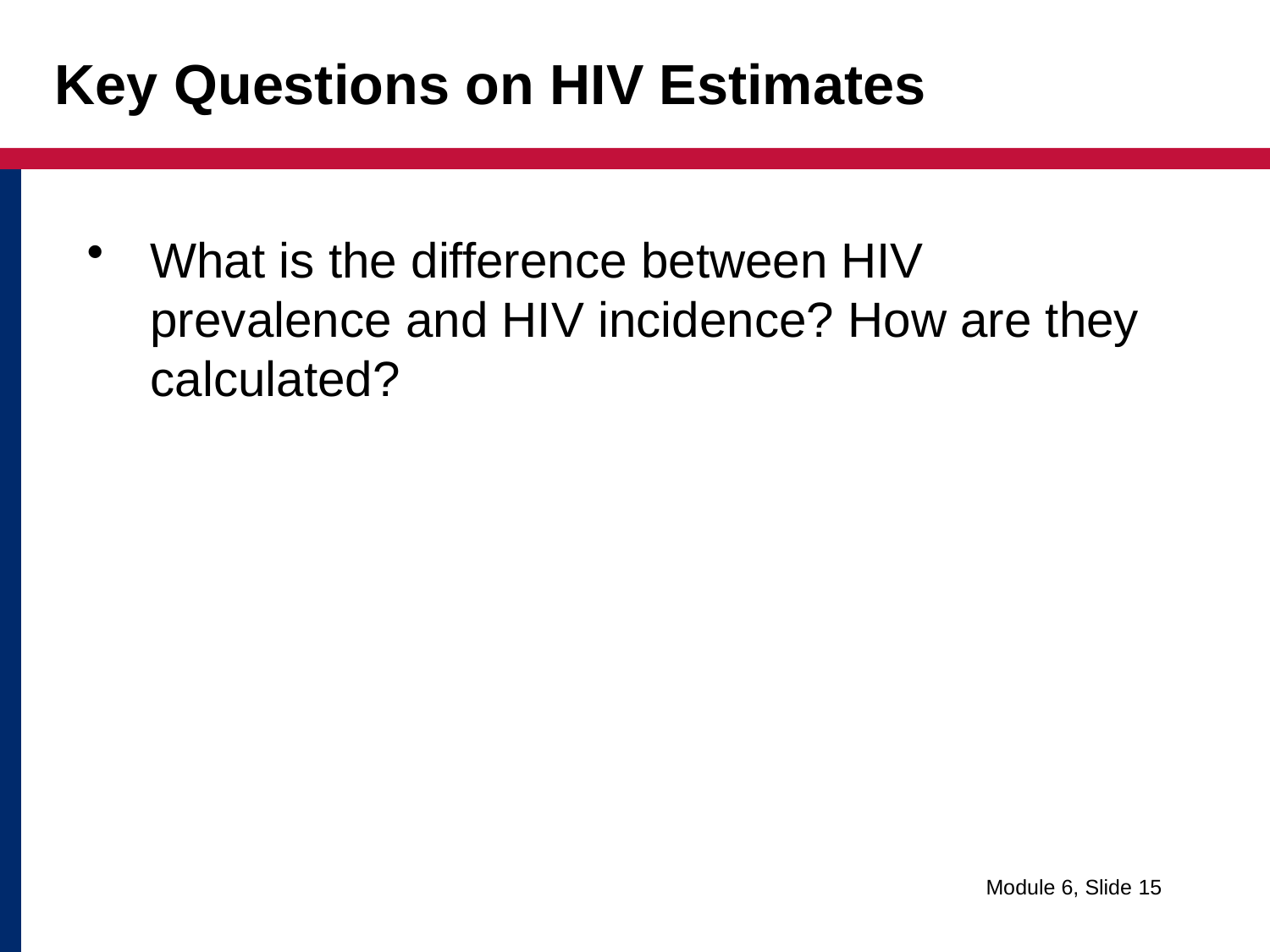

# Key Questions on HIV Estimates
What is the difference between HIV  prevalence and HIV incidence? How are they calculated?

Module 6, Slide 15